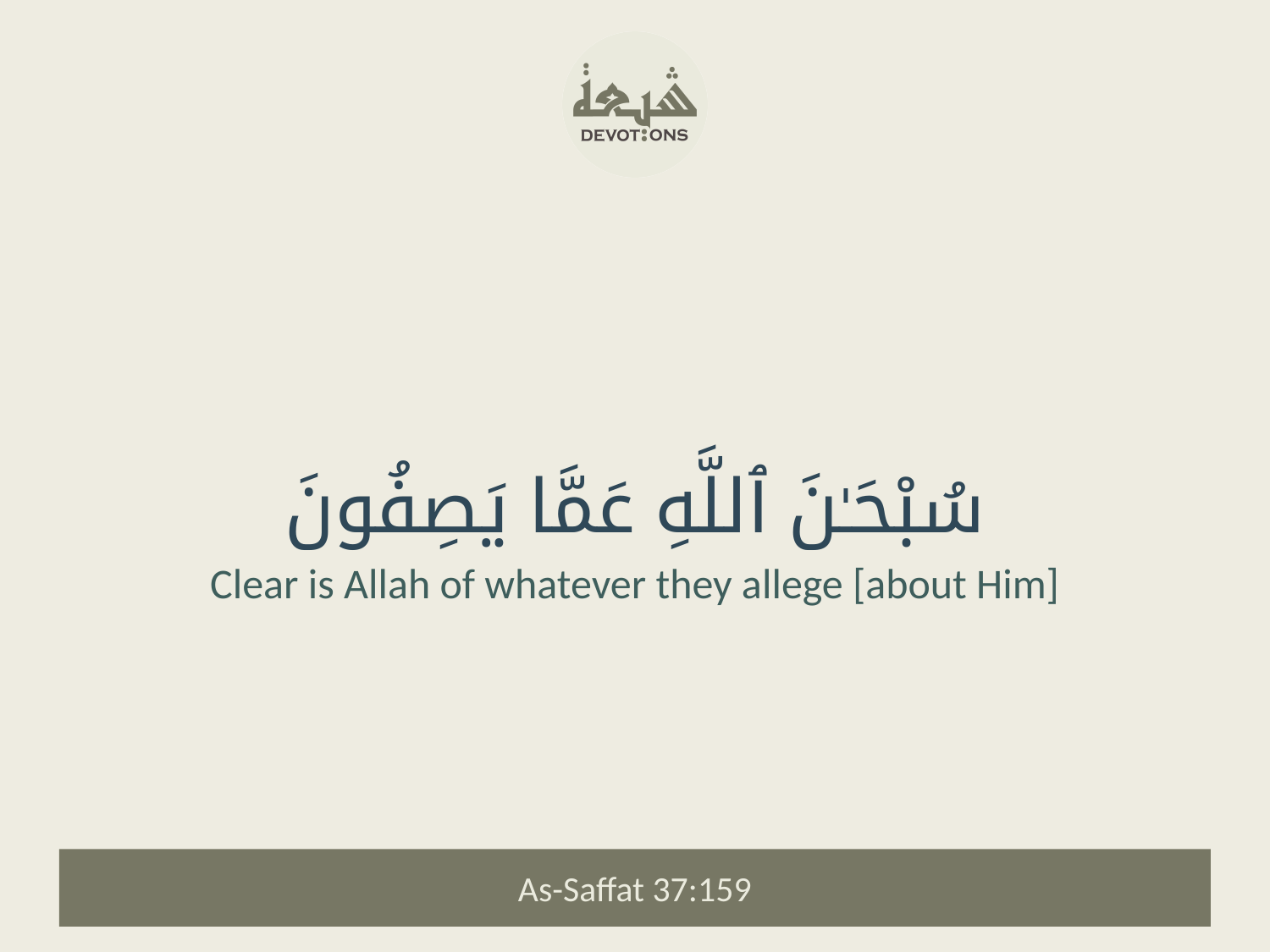

سُبْحَـٰنَ ٱللَّهِ عَمَّا يَصِفُونَ
Clear is Allah of whatever they allege [about Him]
As-Saffat 37:159